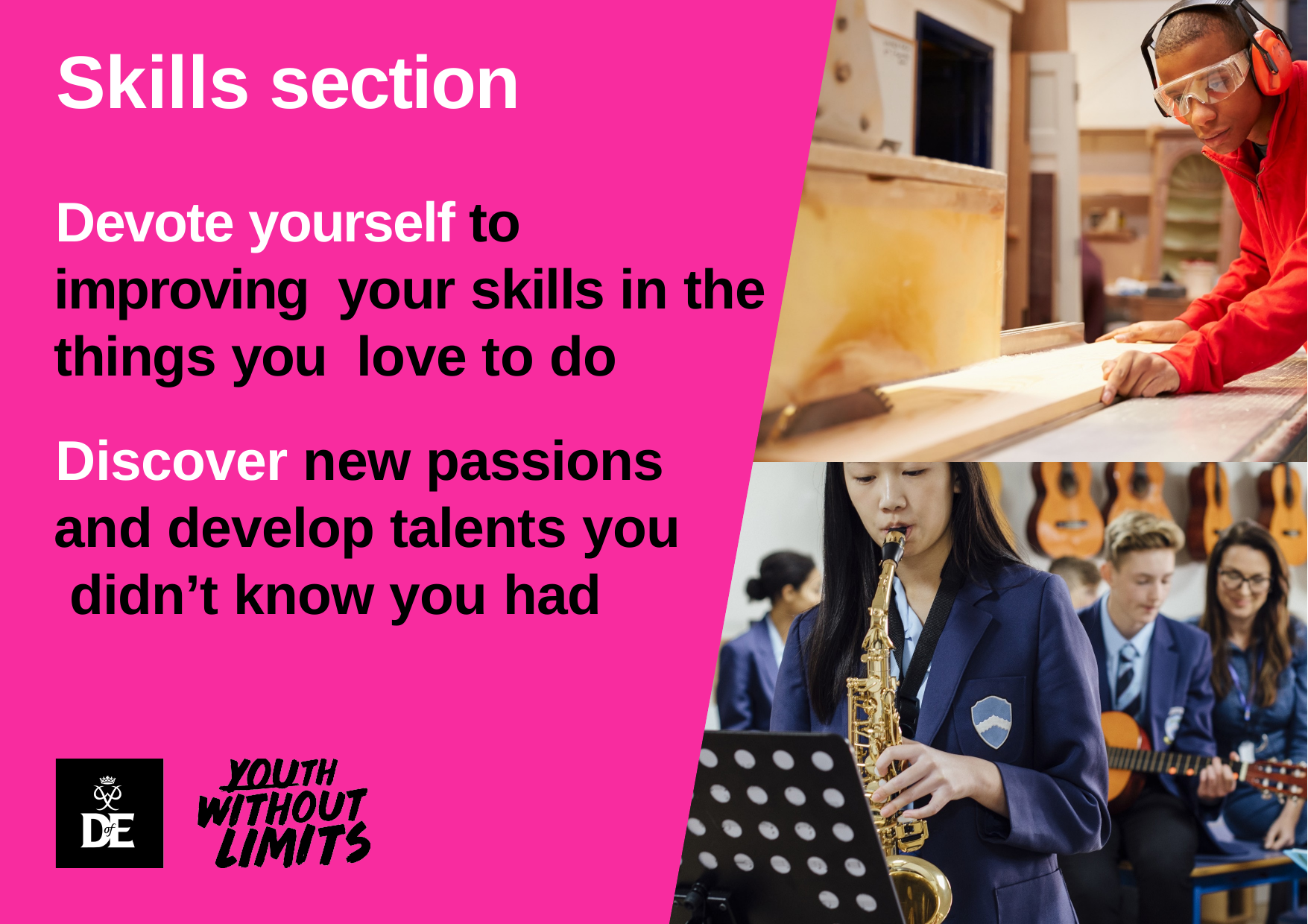

# Skills section
Devote yourself to improving  your skills in the things you  love to do
Discover new passions  and develop talents you  didn’t know you had